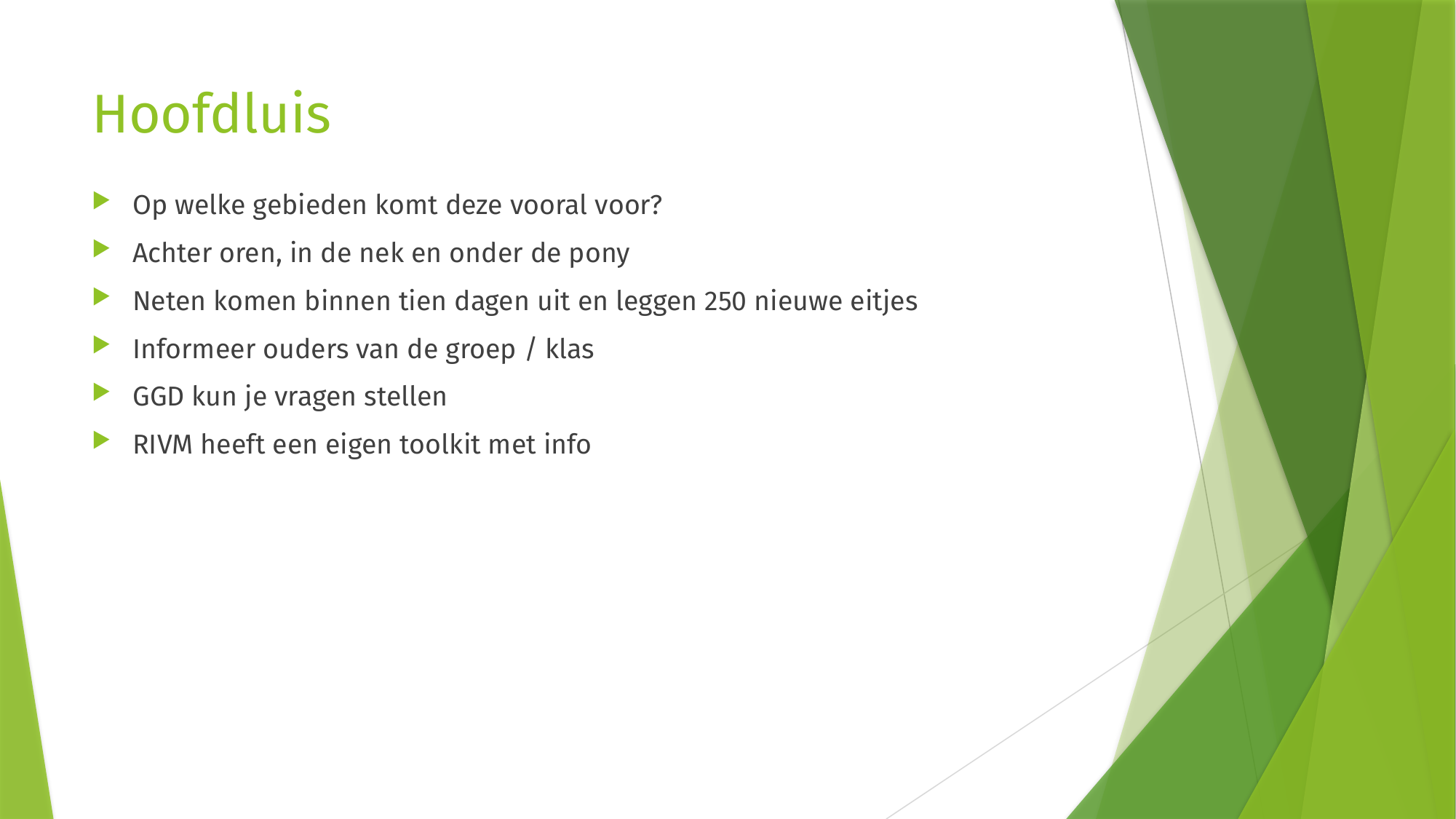

# Hoofdluis
Op welke gebieden komt deze vooral voor?
Achter oren, in de nek en onder de pony
Neten komen binnen tien dagen uit en leggen 250 nieuwe eitjes
Informeer ouders van de groep / klas
GGD kun je vragen stellen
RIVM heeft een eigen toolkit met info